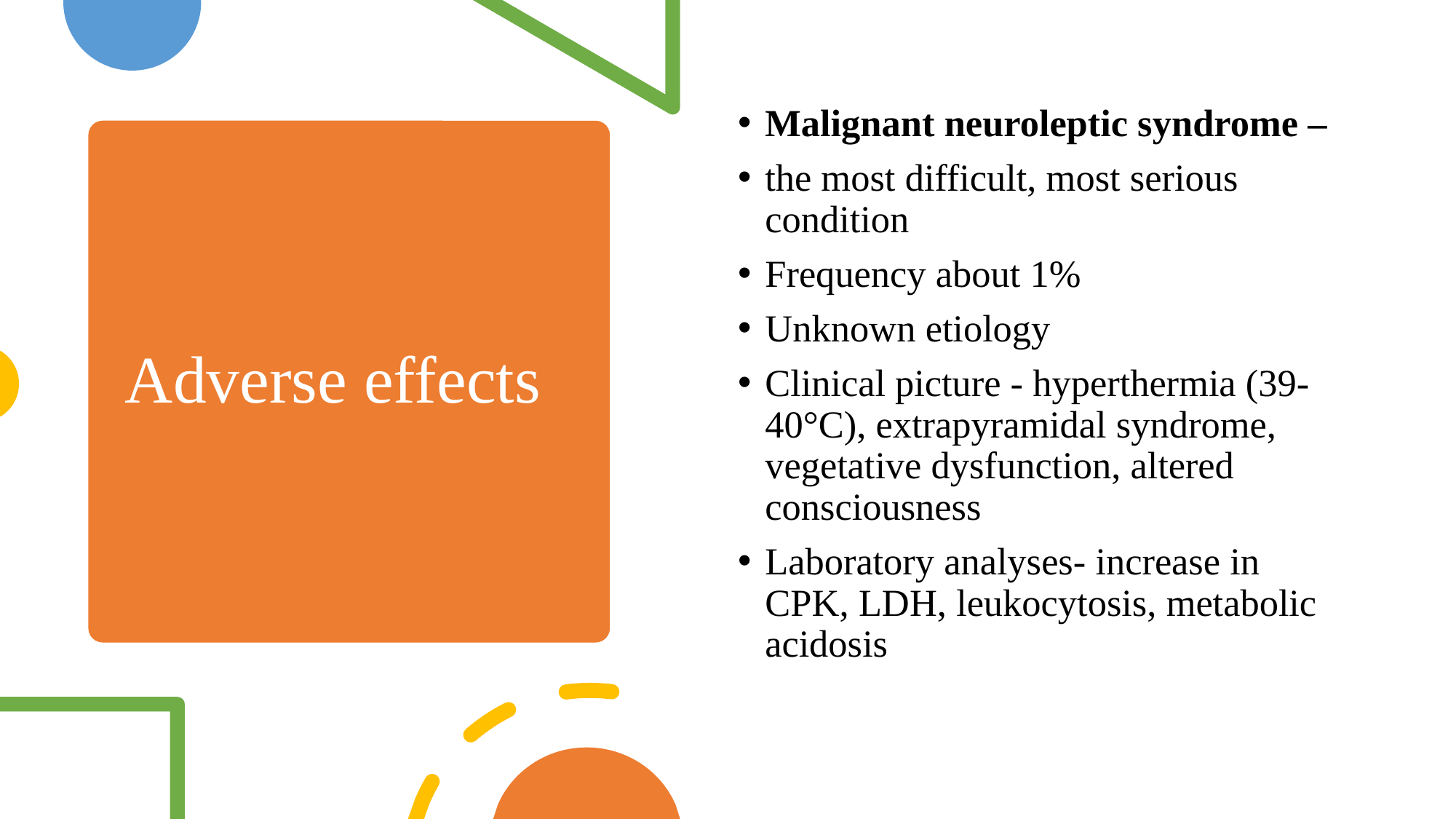

Malignant neuroleptic syndrome –
the most difficult, most serious condition
Frequency about 1%
Unknown etiology
Clinical picture - hyperthermia (39-40°C), extrapyramidal syndrome, vegetative dysfunction, altered consciousness
Laboratory analyses- increase in CPK, LDH, leukocytosis, metabolic acidosis

# Adverse effects